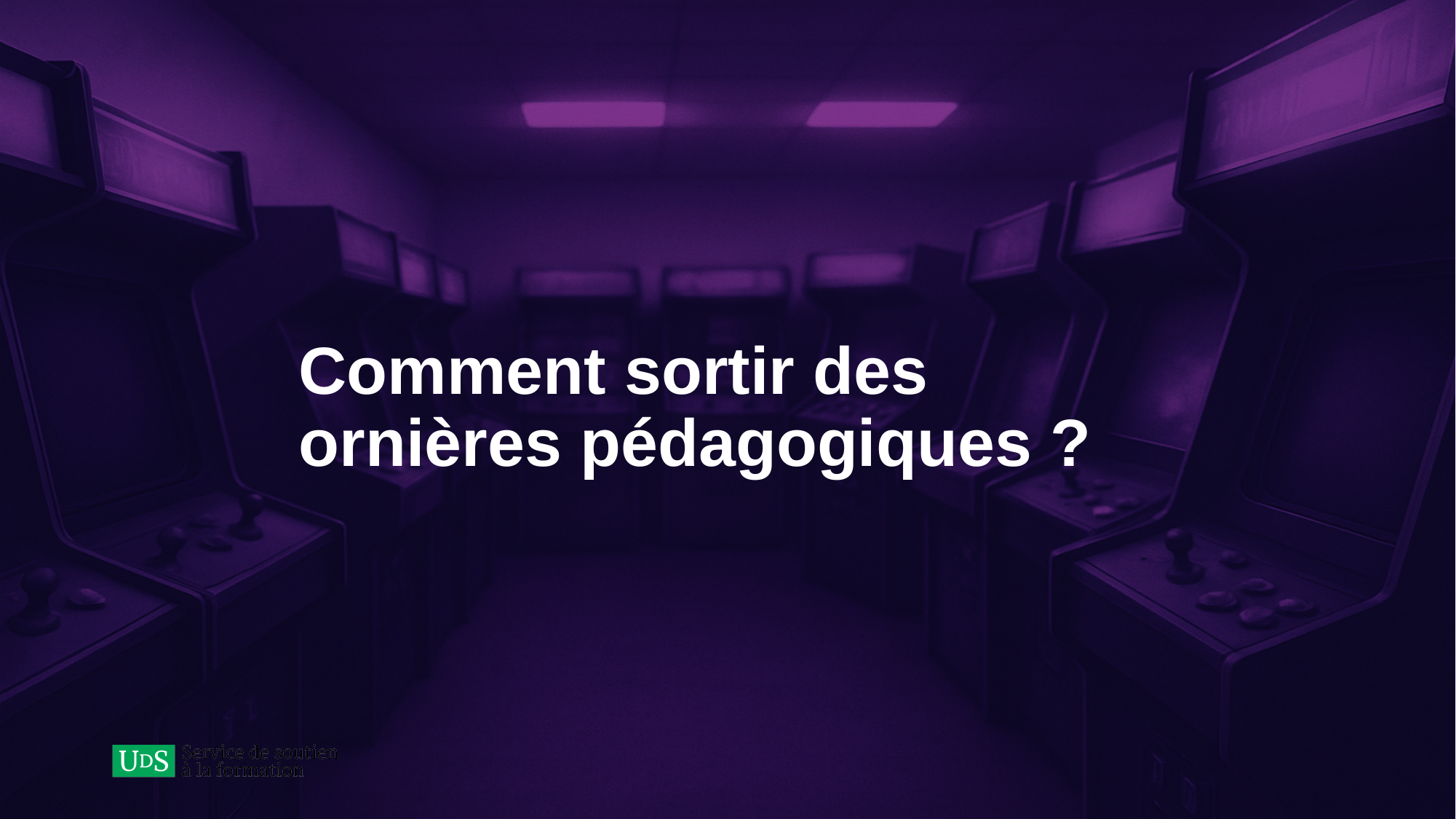

# Comment sortir des ornières pédagogiques ?